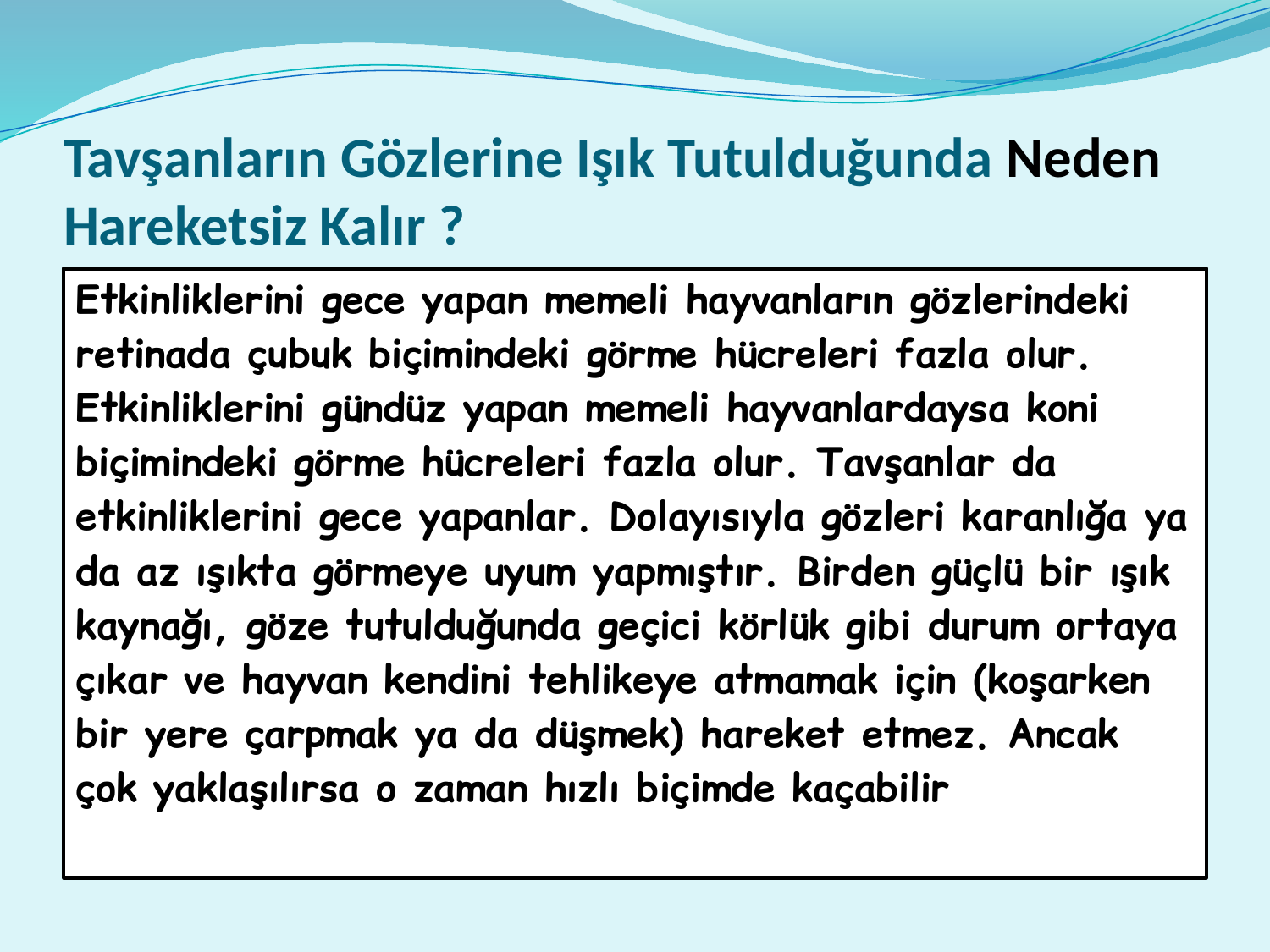

# Tavşanların Gözlerine Işık Tutulduğunda Neden Hareketsiz Kalır ?
Etkinliklerini gece yapan memeli hayvanların gözlerindeki
retinada çubuk biçimindeki görme hücreleri fazla olur.
Etkinliklerini gündüz yapan memeli hayvanlardaysa koni
biçimindeki görme hücreleri fazla olur. Tavşanlar da
etkinliklerini gece yapanlar. Dolayısıyla gözleri karanlığa ya
da az ışıkta görmeye uyum yapmıştır. Birden güçlü bir ışık
kaynağı, göze tutulduğunda geçici körlük gibi durum ortaya
çıkar ve hayvan kendini tehlikeye atmamak için (koşarken
bir yere çarpmak ya da düşmek) hareket etmez. Ancak
çok yaklaşılırsa o zaman hızlı biçimde kaçabilir